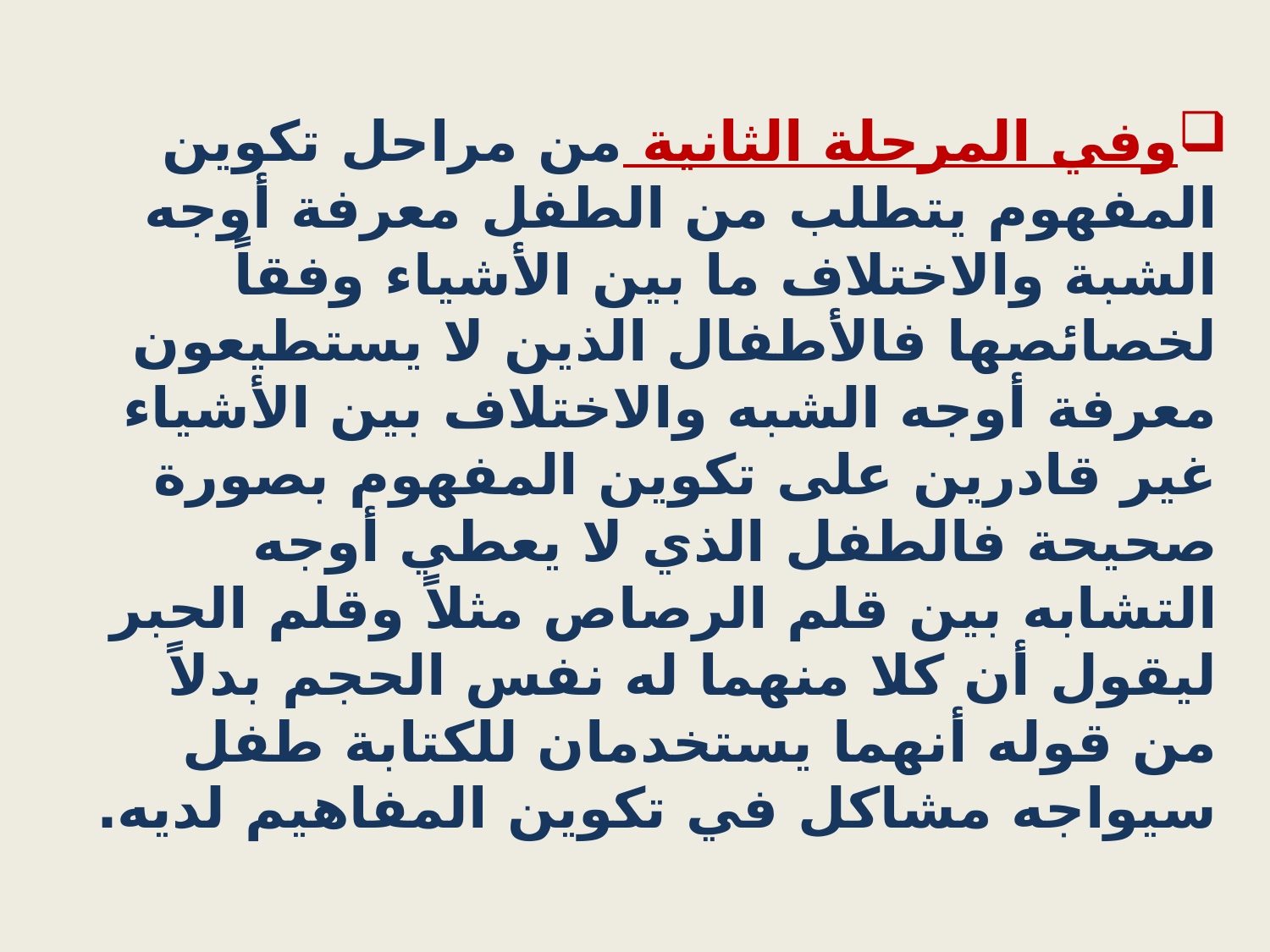

وفي المرحلة الثانية من مراحل تكوين المفهوم يتطلب من الطفل معرفة أوجه الشبة والاختلاف ما بين الأشياء وفقاً لخصائصها فالأطفال الذين لا يستطيعون معرفة أوجه الشبه والاختلاف بين الأشياء غير قادرين على تكوين المفهوم بصورة صحيحة فالطفل الذي لا يعطي أوجه التشابه بين قلم الرصاص مثلاً وقلم الحبر ليقول أن كلا منهما له نفس الحجم بدلاً من قوله أنهما يستخدمان للكتابة طفل سيواجه مشاكل في تكوين المفاهيم لديه.